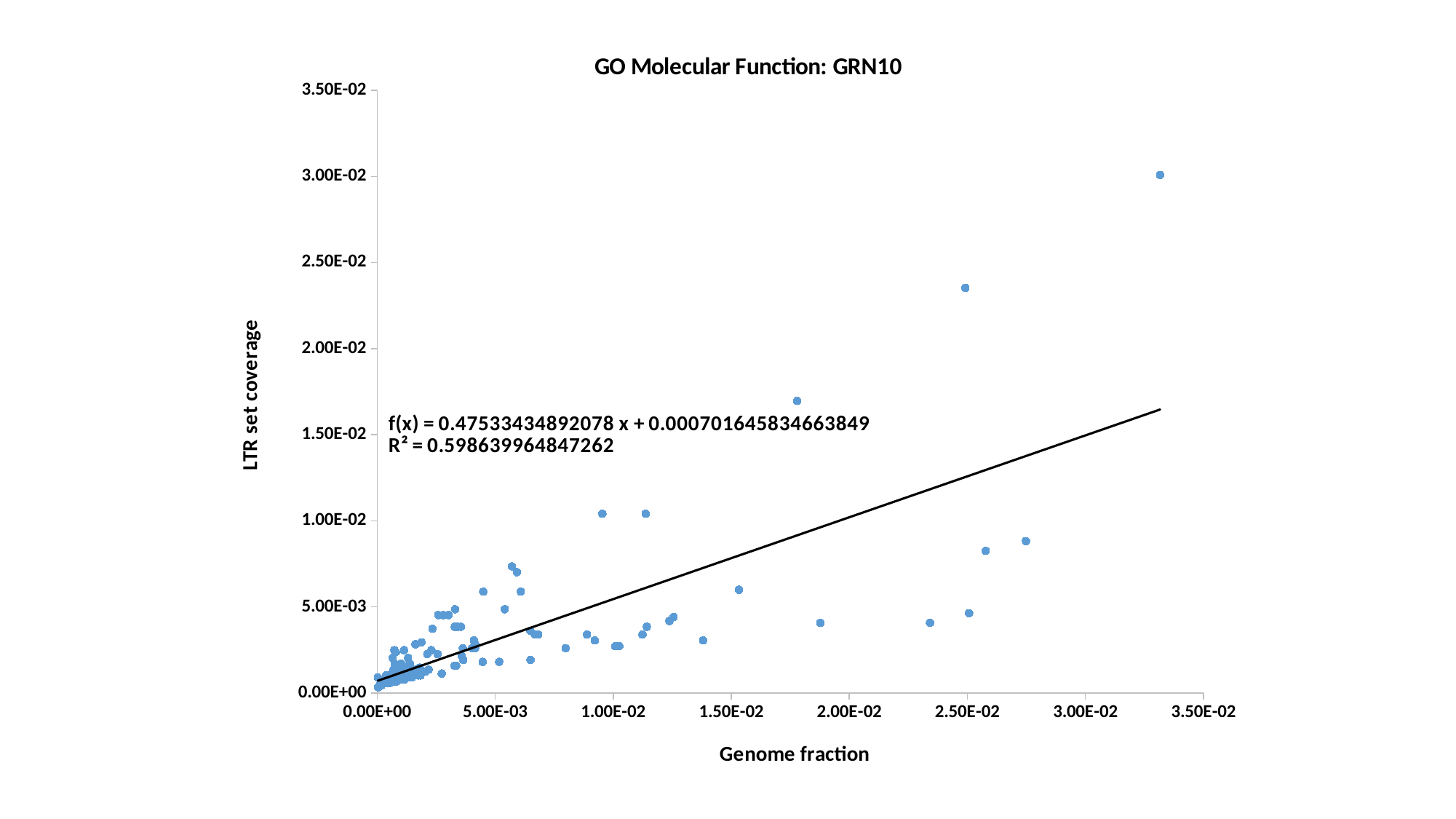

### Chart: GO Molecular Function: GRN10

| Category | LTR fraction |
|---|---|